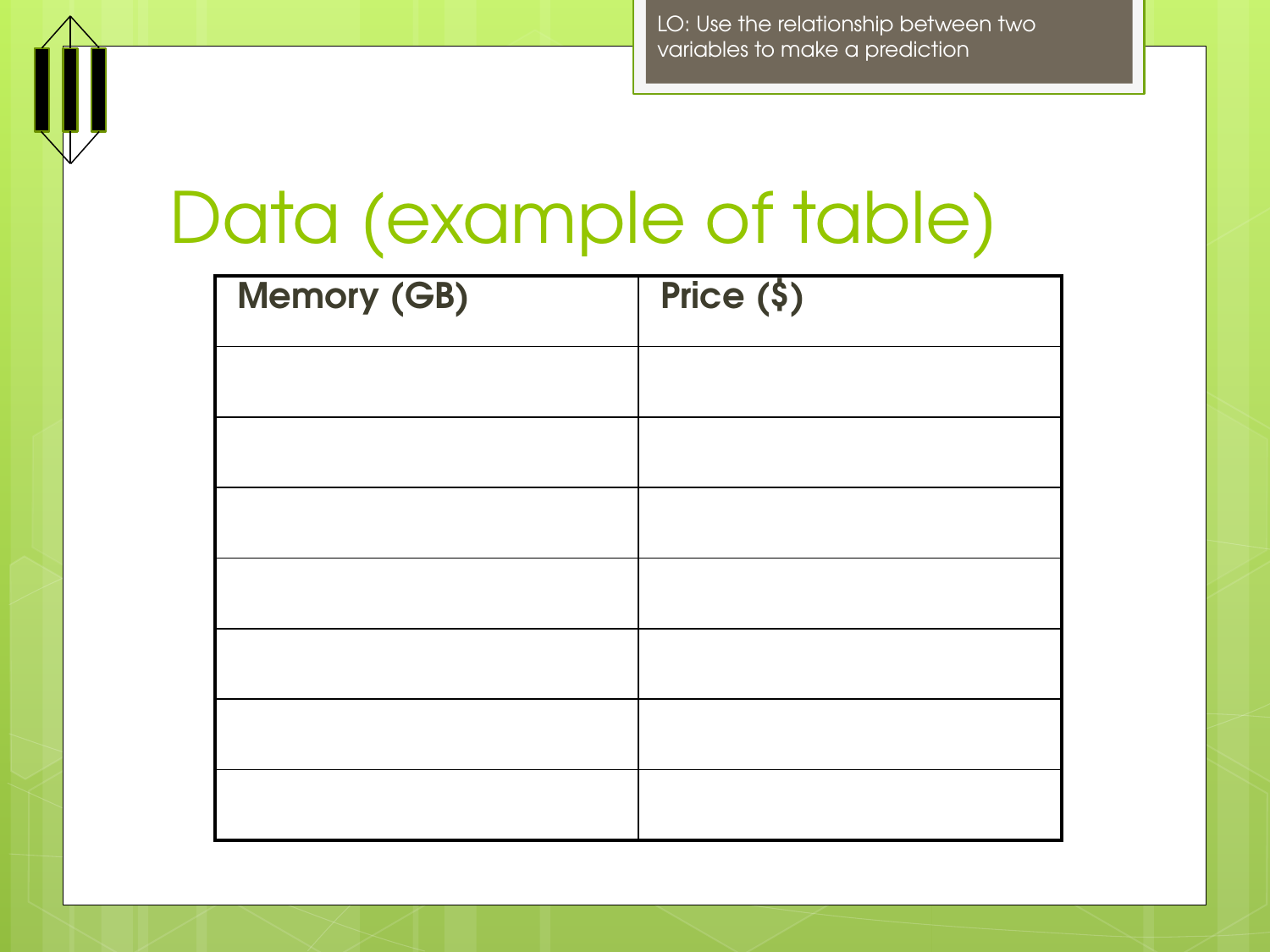

LO: Use the relationship between two variables to make a prediction

Data (example of table)
| Memory (GB) | Price ($) |
| --- | --- |
|  |  |
|  |  |
|  |  |
|  |  |
|  |  |
|  |  |
|  |  |